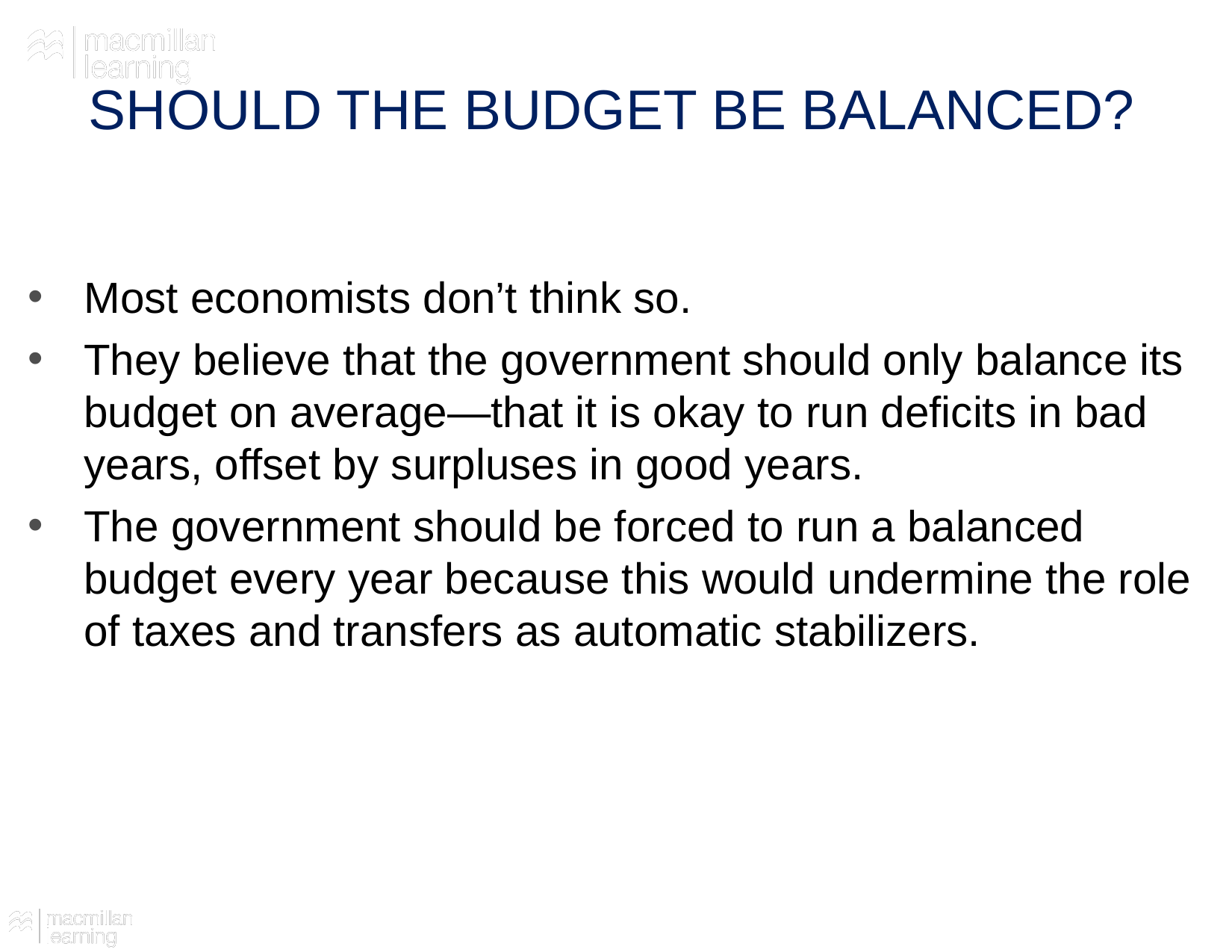

# SHOULD THE BUDGET BE BALANCED?
Most economists don’t think so.
They believe that the government should only balance its budget on average—that it is okay to run deficits in bad years, offset by surpluses in good years.
The government should be forced to run a balanced budget every year because this would undermine the role of taxes and transfers as automatic stabilizers.